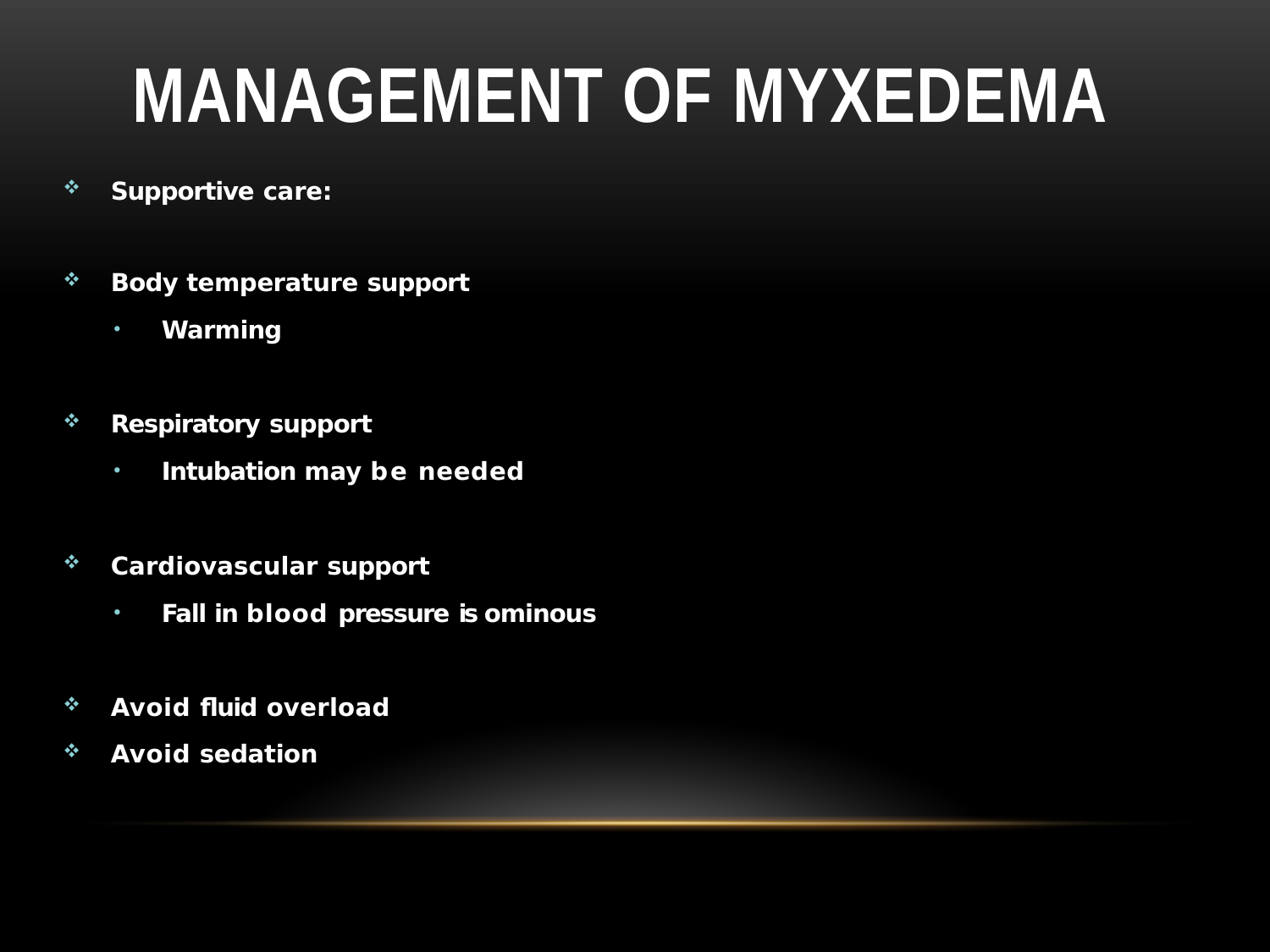

# Management of Myxedema
Supportive care:

Body temperature support
Warming

Respiratory support
Intubation may be needed

Cardiovascular support
Fall in blood pressure is ominous

Avoid fluid overload
Avoid sedation